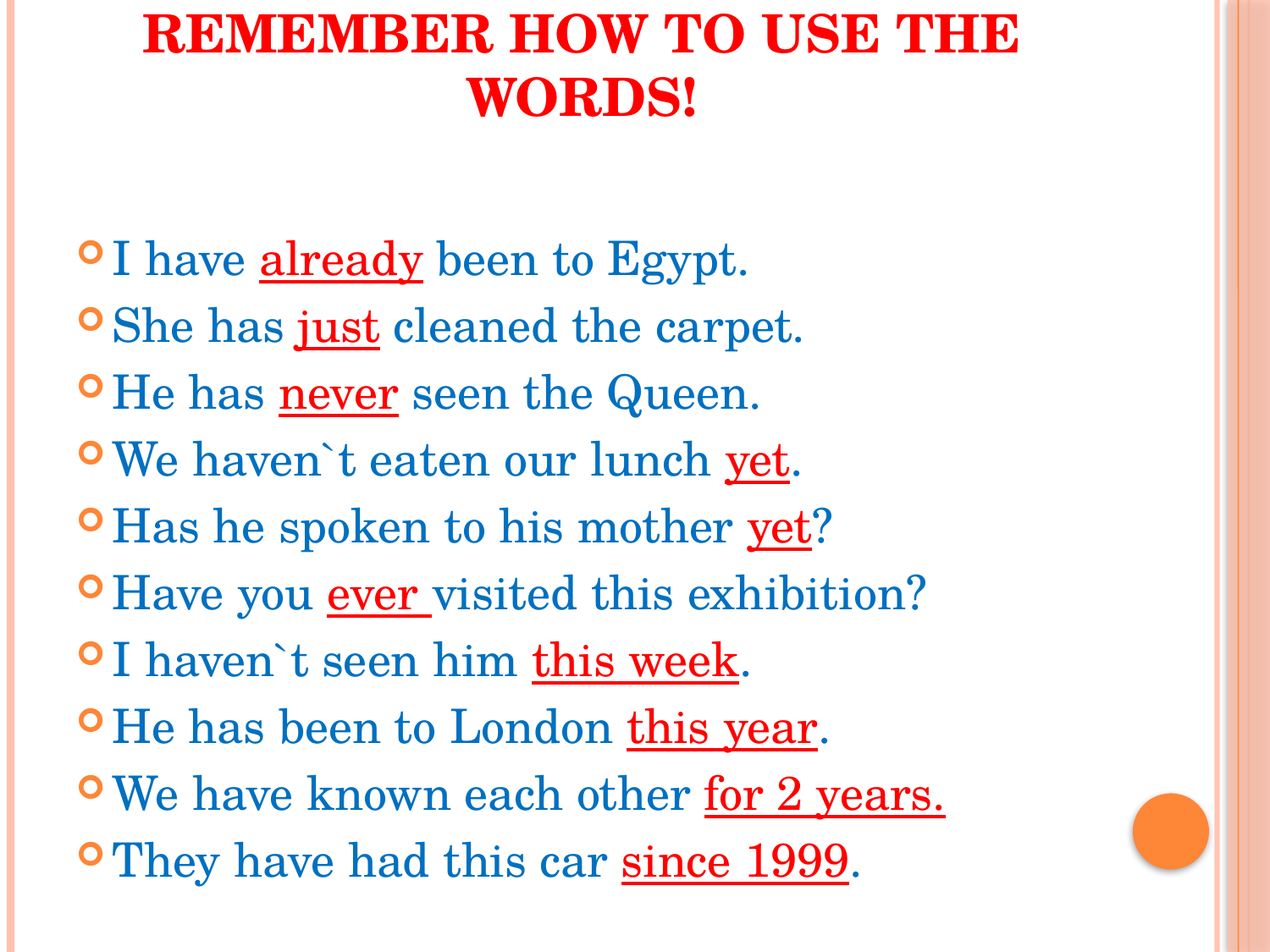

# Remember how to use the words!
I have already been to Egypt.
She has just cleaned the carpet.
He has never seen the Queen.
We haven`t eaten our lunch yet.
Has he spoken to his mother yet?
Have you ever visited this exhibition?
I haven`t seen him this week.
He has been to London this year.
We have known each other for 2 years.
They have had this car since 1999.